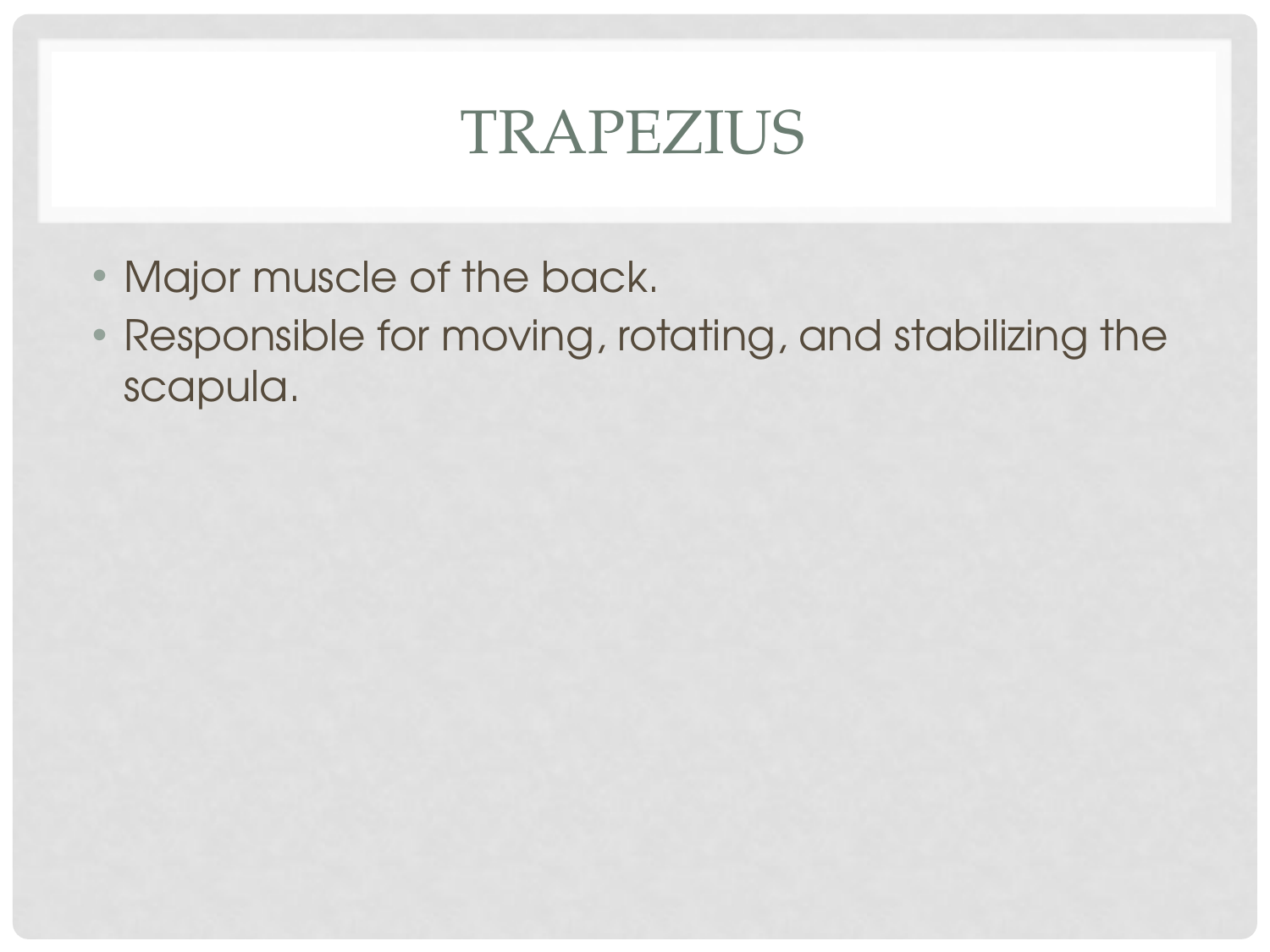

# Trapezius
Major muscle of the back.
Responsible for moving, rotating, and stabilizing the scapula.